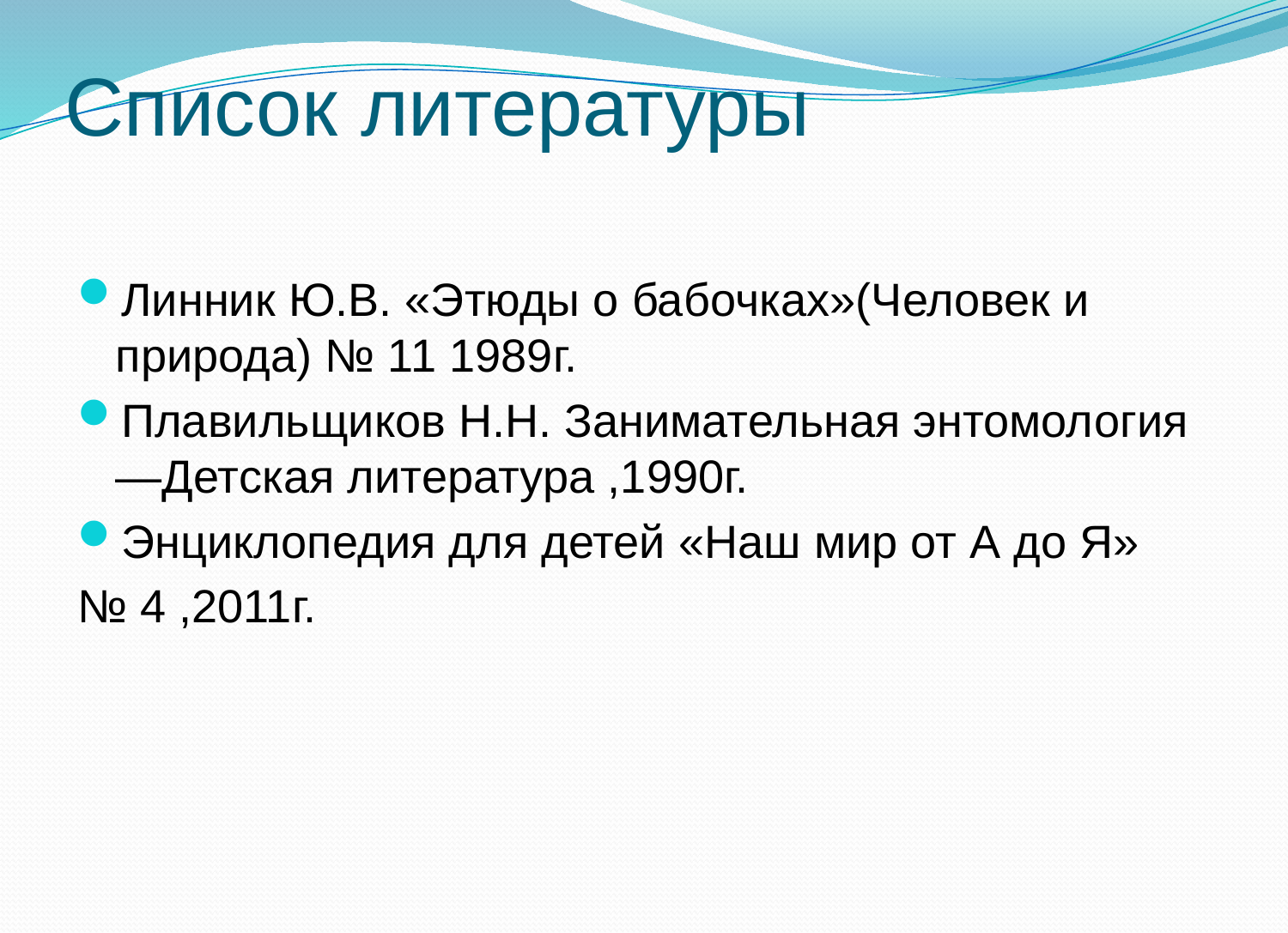

Список литературы
Линник Ю.В. «Этюды о бабочках»(Человек и природа) № 11 1989г.
Плавильщиков Н.Н. Занимательная энтомология—Детская литература ,1990г.
Энциклопедия для детей «Наш мир от А до Я»
№ 4 ,2011г.